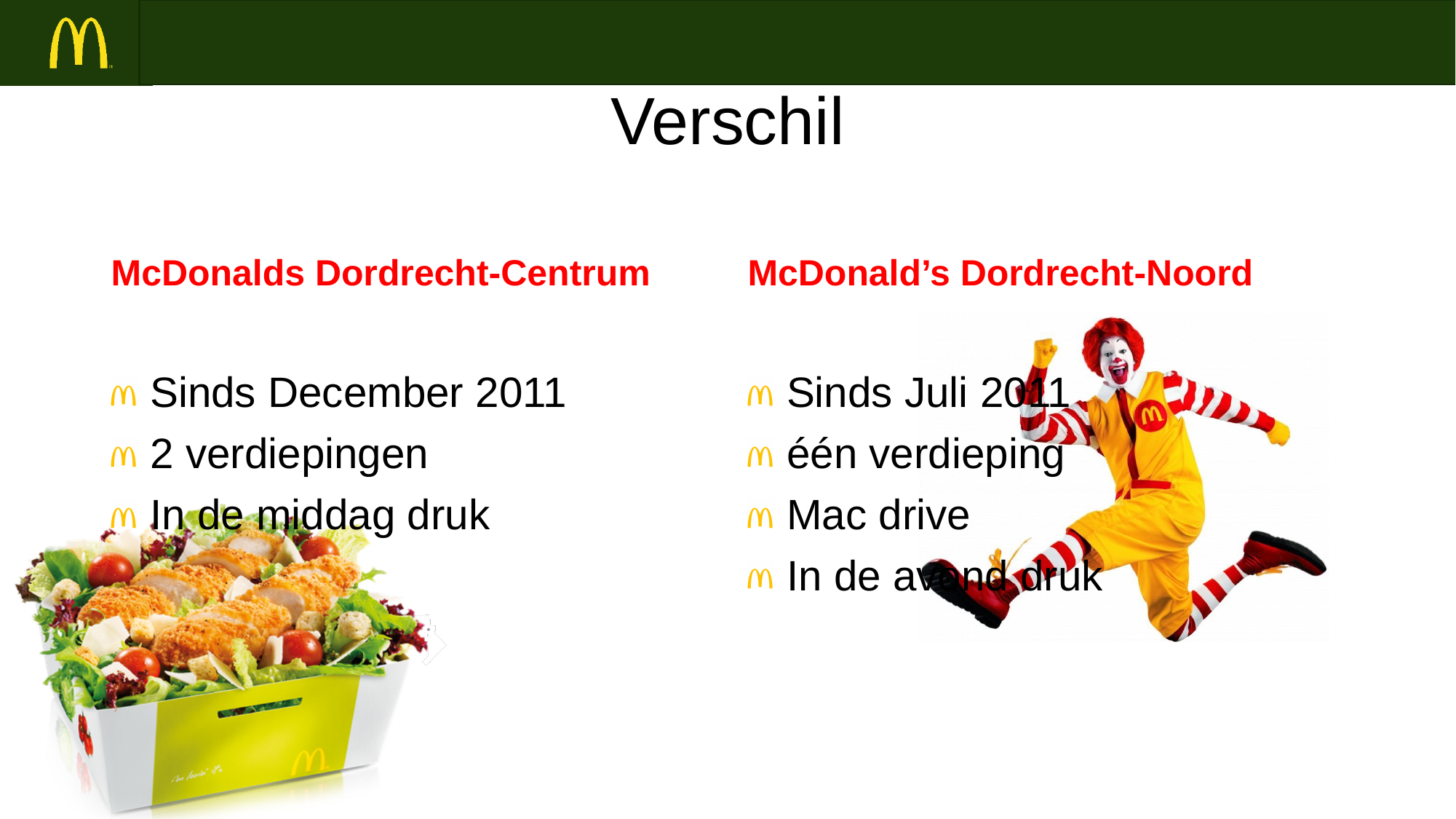

# Verschil
McDonalds Dordrecht-Centrum
McDonald’s Dordrecht-Noord

 Sinds December 2011
 2 verdiepingen
 In de middag druk

 Sinds Juli 2011
 één verdieping
 Mac drive
 In de avond druk